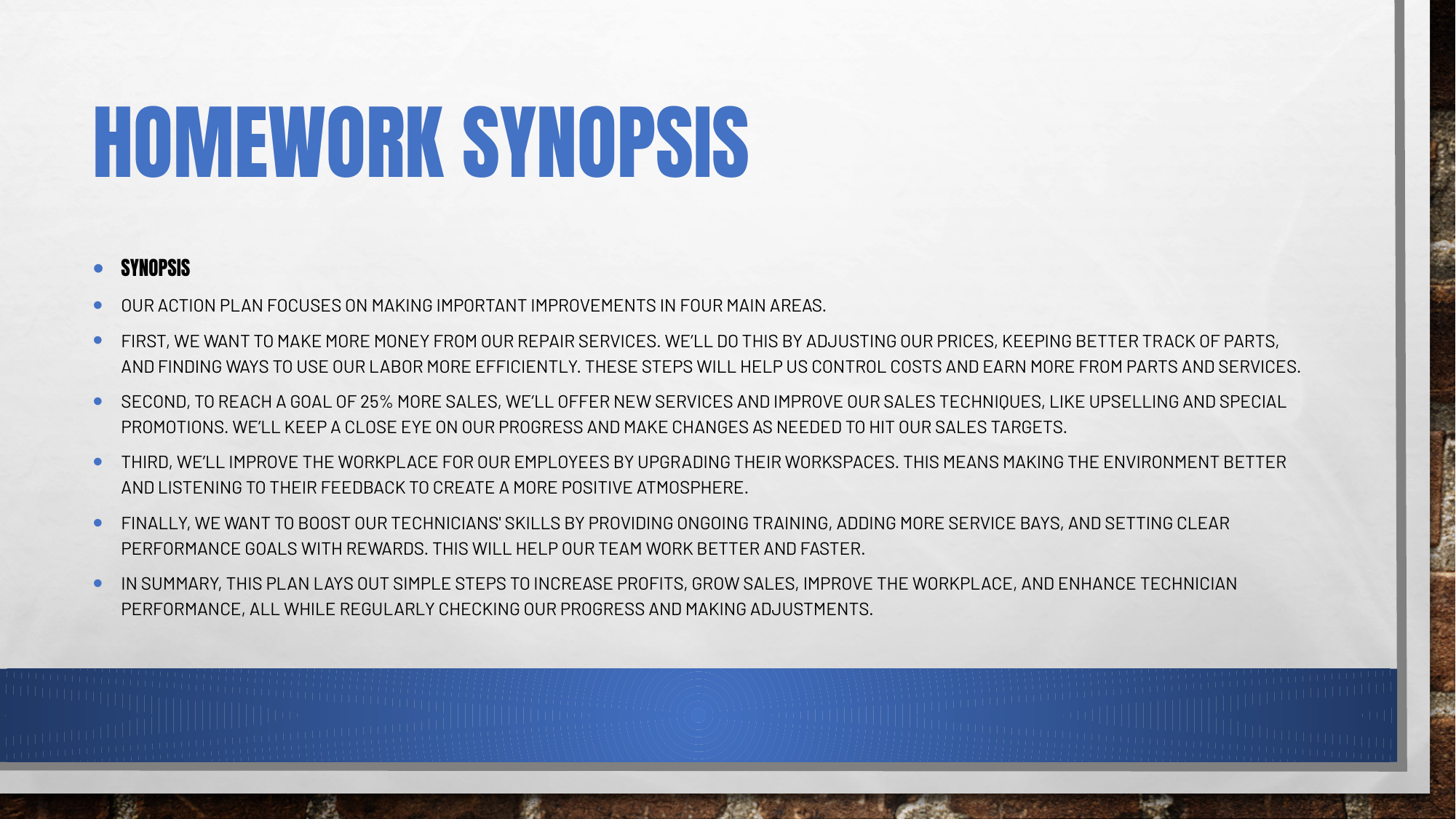

# Homework Synopsis
Synopsis
Our action plan focuses on making important improvements in four main areas.
First, we want to make more money from our repair services. We’ll do this by adjusting our prices, keeping better track of parts, and finding ways to use our labor more efficiently. These steps will help us control costs and earn more from parts and services.
Second, to reach a goal of 25% more sales, we’ll offer new services and improve our sales techniques, like upselling and special promotions. We’ll keep a close eye on our progress and make changes as needed to hit our sales targets.
Third, we’ll improve the workplace for our employees by upgrading their workspaces. This means making the environment better and listening to their feedback to create a more positive atmosphere.
Finally, we want to boost our technicians' skills by providing ongoing training, adding more service bays, and setting clear performance goals with rewards. This will help our team work better and faster.
In summary, this plan lays out simple steps to increase profits, grow sales, improve the workplace, and enhance technician performance, all while regularly checking our progress and making adjustments.